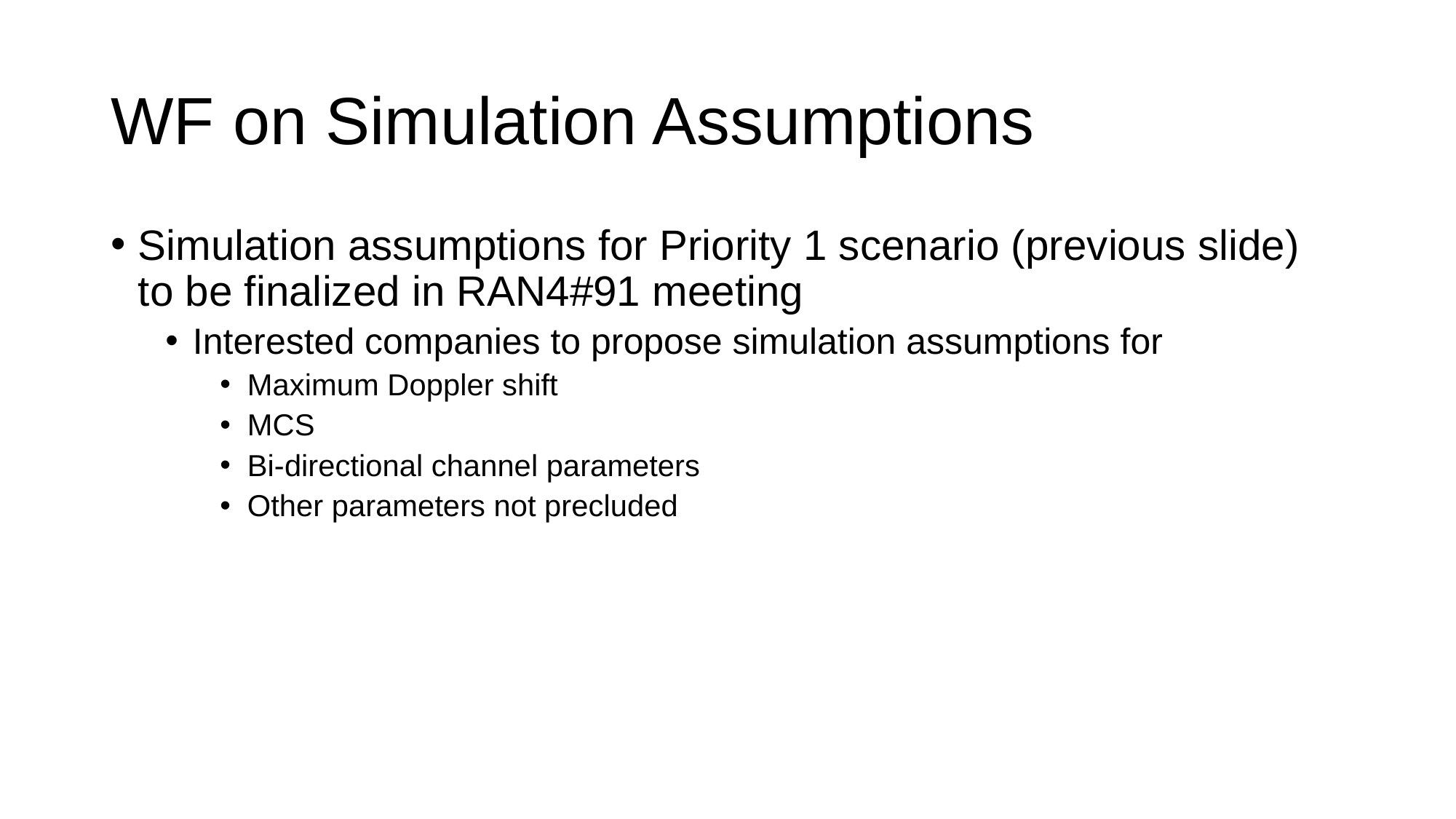

# WF on Simulation Assumptions
Simulation assumptions for Priority 1 scenario (previous slide) to be finalized in RAN4#91 meeting
Interested companies to propose simulation assumptions for
Maximum Doppler shift
MCS
Bi-directional channel parameters
Other parameters not precluded